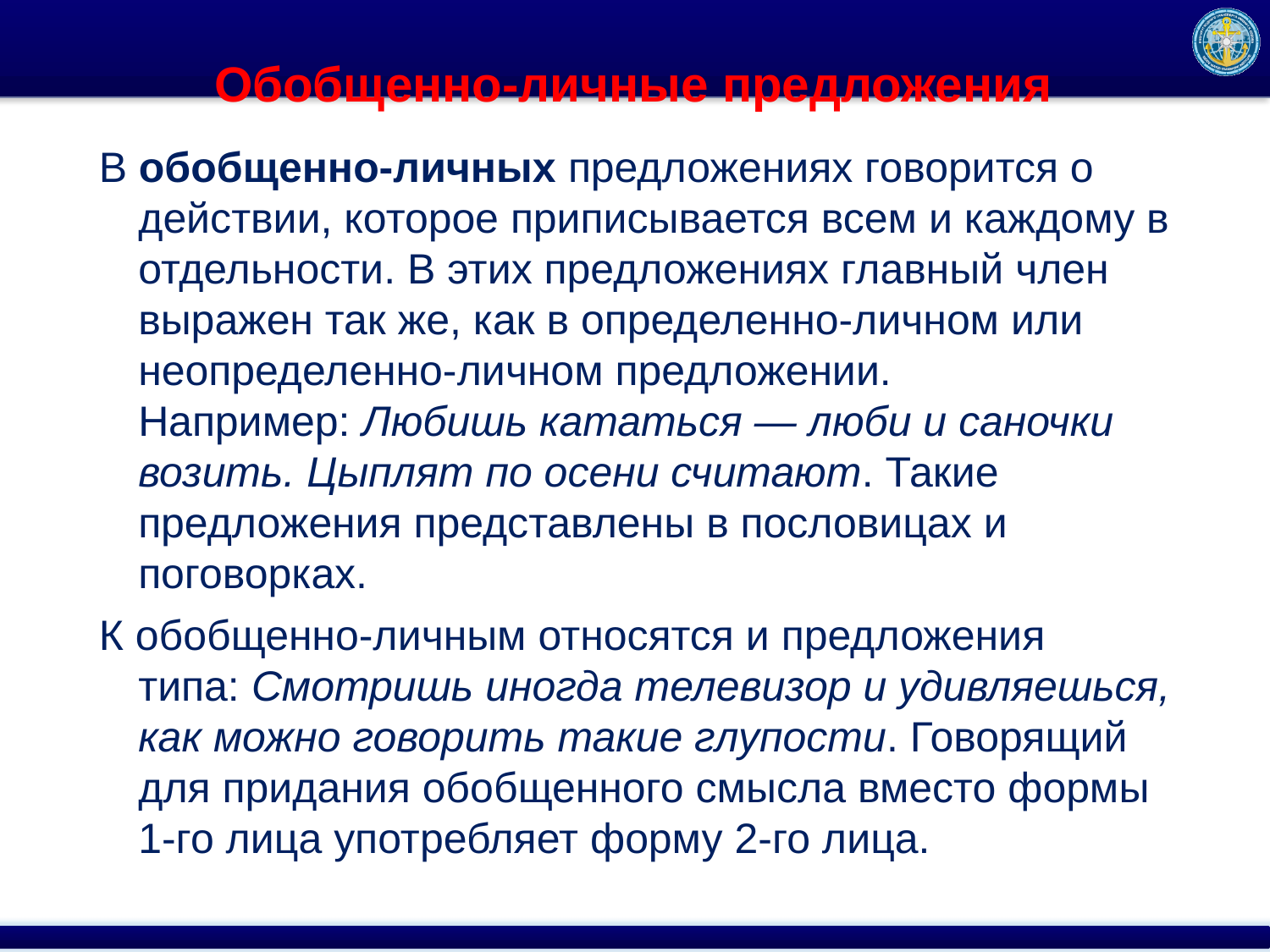

# Обобщенно-личные предложения
В обобщенно-личных предложениях говорится о действии, которое приписывается всем и каждому в отдельности. В этих предложениях главный член выражен так же, как в определенно-личном или неопределенно-личном предложении. Например: Любишь кататься — люби и саночки возить. Цыплят по осени считают. Такие предложения представлены в пословицах и поговорках.
К обобщенно-личным относятся и предложения типа: Смотришь иногда телевизор и удивляешься, как можно говорить такие глупости. Говорящий для придания обобщенного смысла вместо формы 1-го лица употребляет форму 2-го лица.